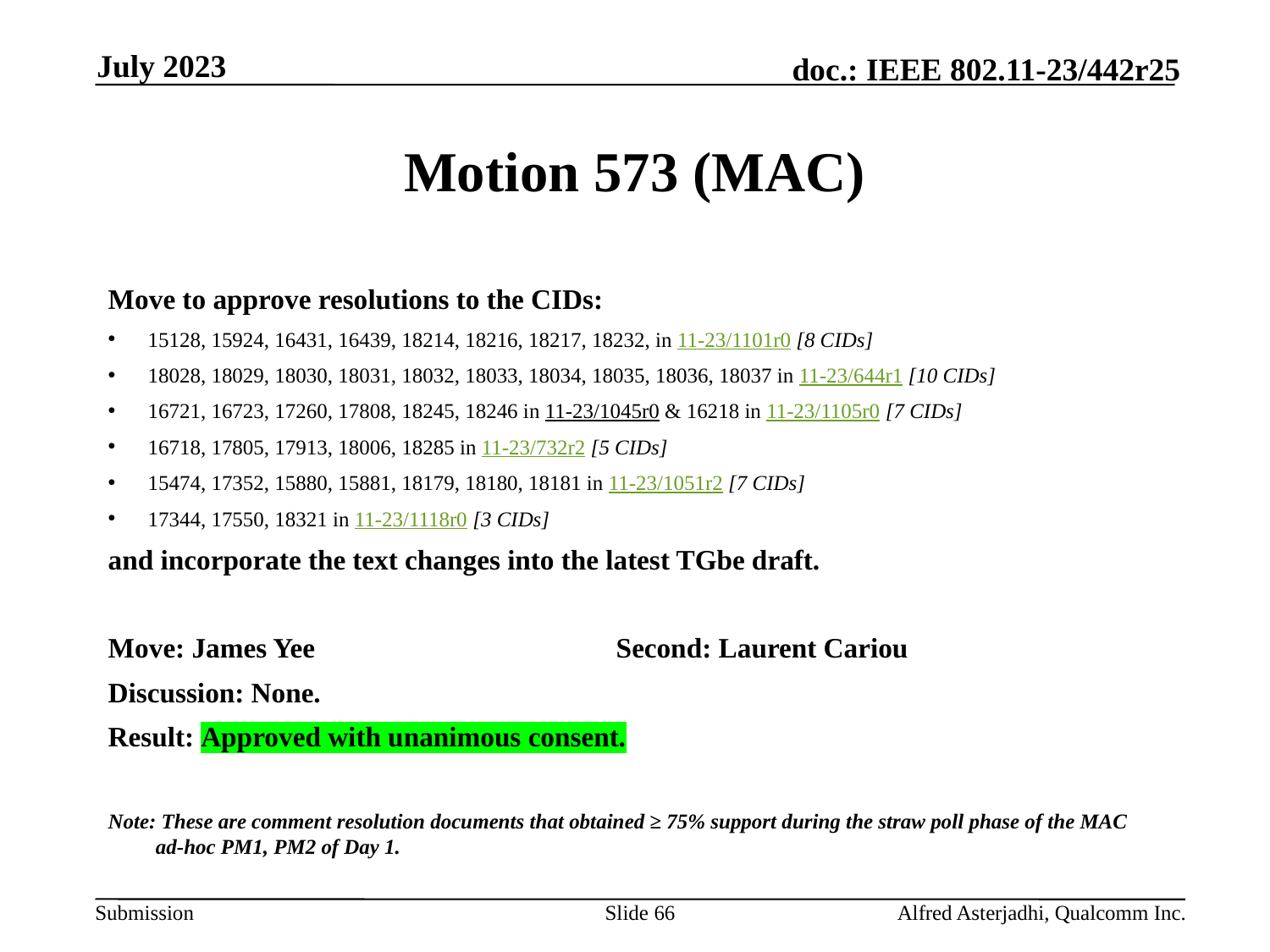

July 2023
# Motion 573 (MAC)
Move to approve resolutions to the CIDs:
15128, 15924, 16431, 16439, 18214, 18216, 18217, 18232, in 11-23/1101r0 [8 CIDs]
18028, 18029, 18030, 18031, 18032, 18033, 18034, 18035, 18036, 18037 in 11-23/644r1 [10 CIDs]
16721, 16723, 17260, 17808, 18245, 18246 in 11-23/1045r0 & 16218 in 11-23/1105r0 [7 CIDs]
16718, 17805, 17913, 18006, 18285 in 11-23/732r2 [5 CIDs]
15474, 17352, 15880, 15881, 18179, 18180, 18181 in 11-23/1051r2 [7 CIDs]
17344, 17550, 18321 in 11-23/1118r0 [3 CIDs]
and incorporate the text changes into the latest TGbe draft.

Move: James Yee			Second: Laurent Cariou
Discussion: None.
Result: Approved with unanimous consent.

Note: These are comment resolution documents that obtained ≥ 75% support during the straw poll phase of the MAC ad-hoc PM1, PM2 of Day 1.
Slide 66
Alfred Asterjadhi, Qualcomm Inc.